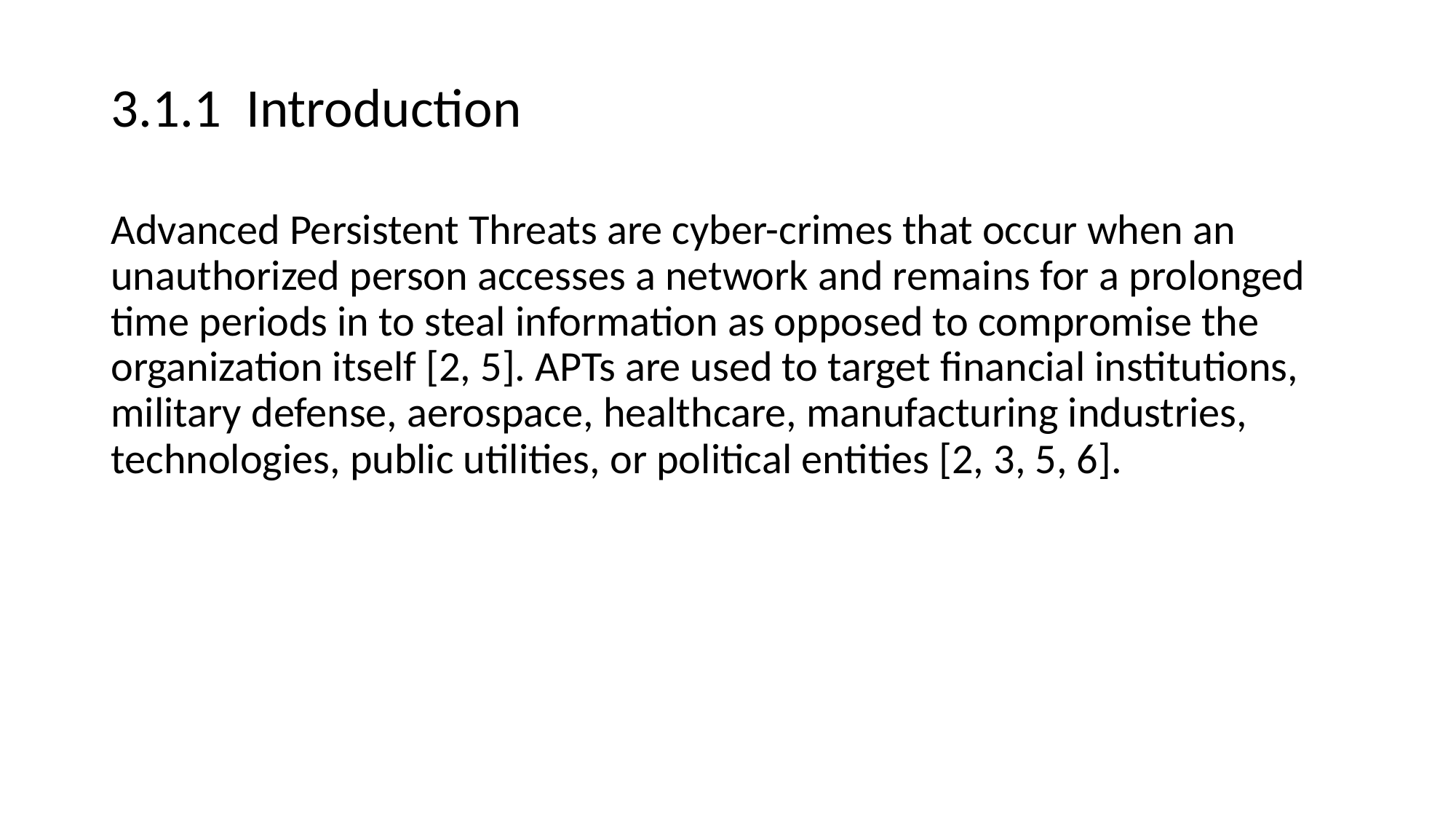

# 3.1.1  Introduction
Advanced Persistent Threats are cyber-crimes that occur when an unauthorized person accesses a network and remains for a prolonged time periods in to steal information as opposed to compromise the organization itself [2, 5]. APTs are used to target financial institutions, military defense, aerospace, healthcare, manufacturing industries, technologies, public utilities, or political entities [2, 3, 5, 6].